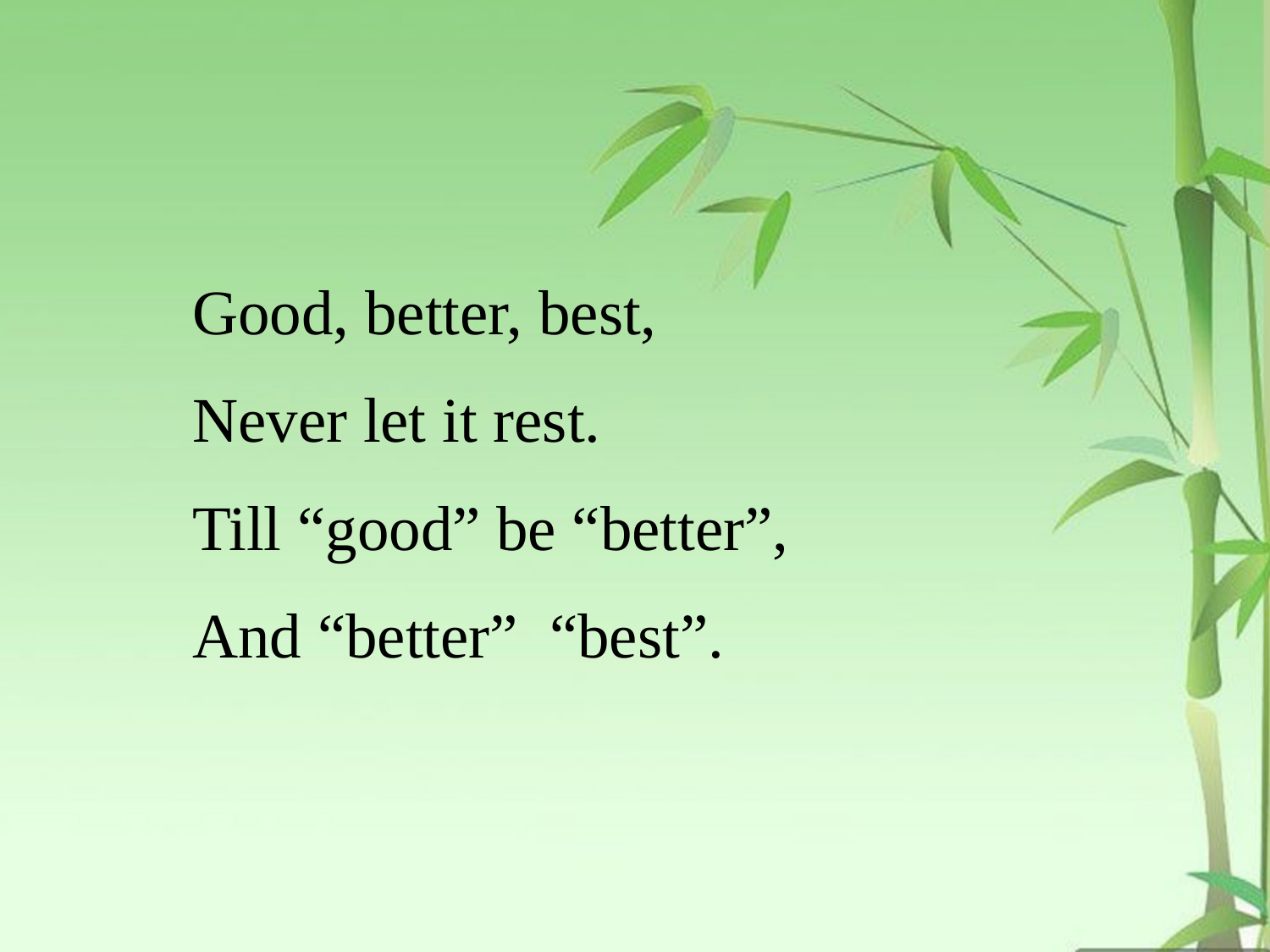

Good, better, best,
Never let it rest.
Till “good” be “better”,
And “better”  “best”.